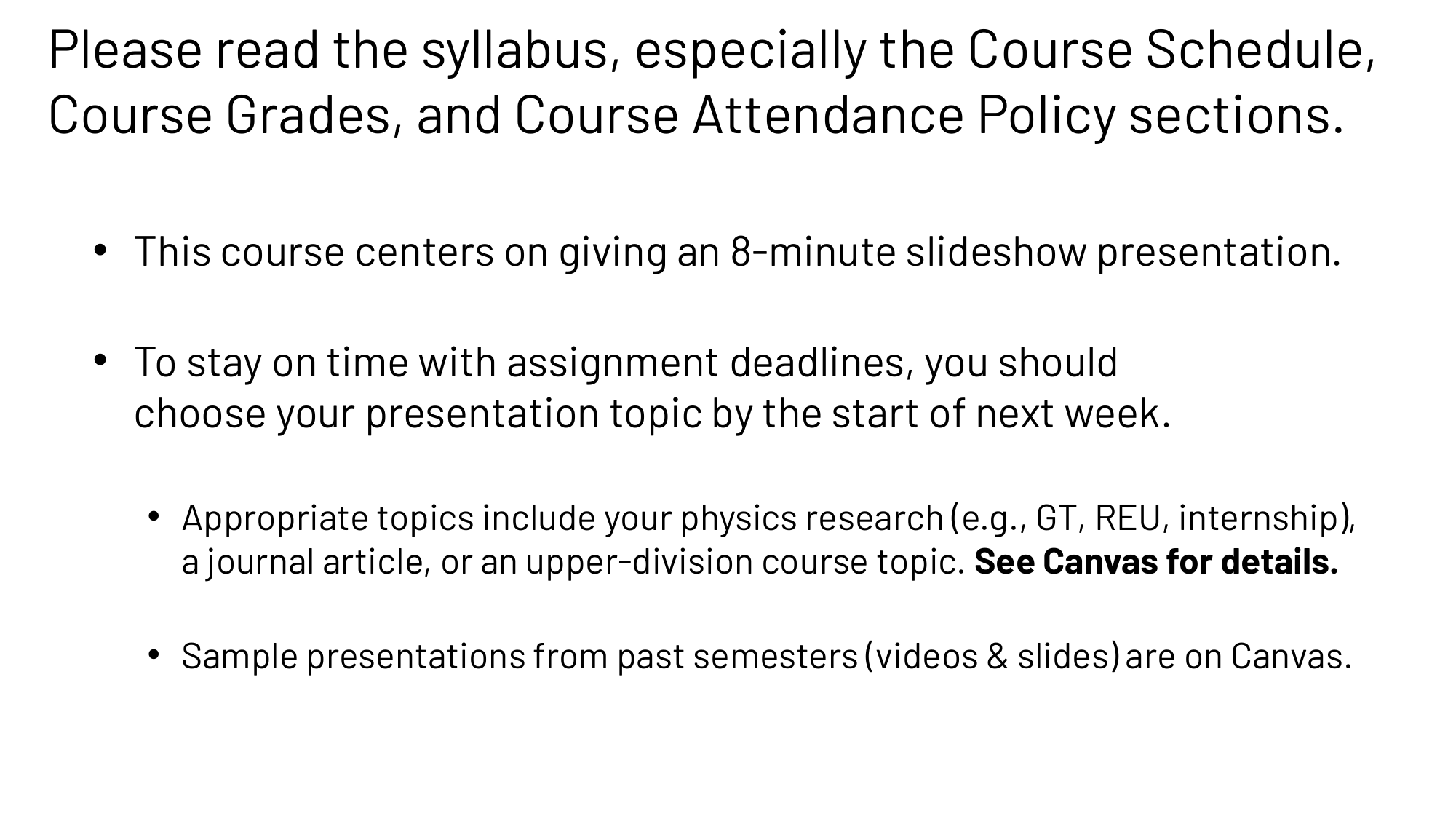

# Please read the syllabus, especially the Course Schedule, Course Grades, and Course Attendance Policy sections.
This course centers on giving an 8-minute slideshow presentation.
To stay on time with assignment deadlines, you should
choose your presentation topic by the start of next week.
Appropriate topics include your physics research (e.g., GT, REU, internship), a journal article, or an upper-division course topic. See Canvas for details.
Sample presentations from past semesters (videos & slides) are on Canvas.